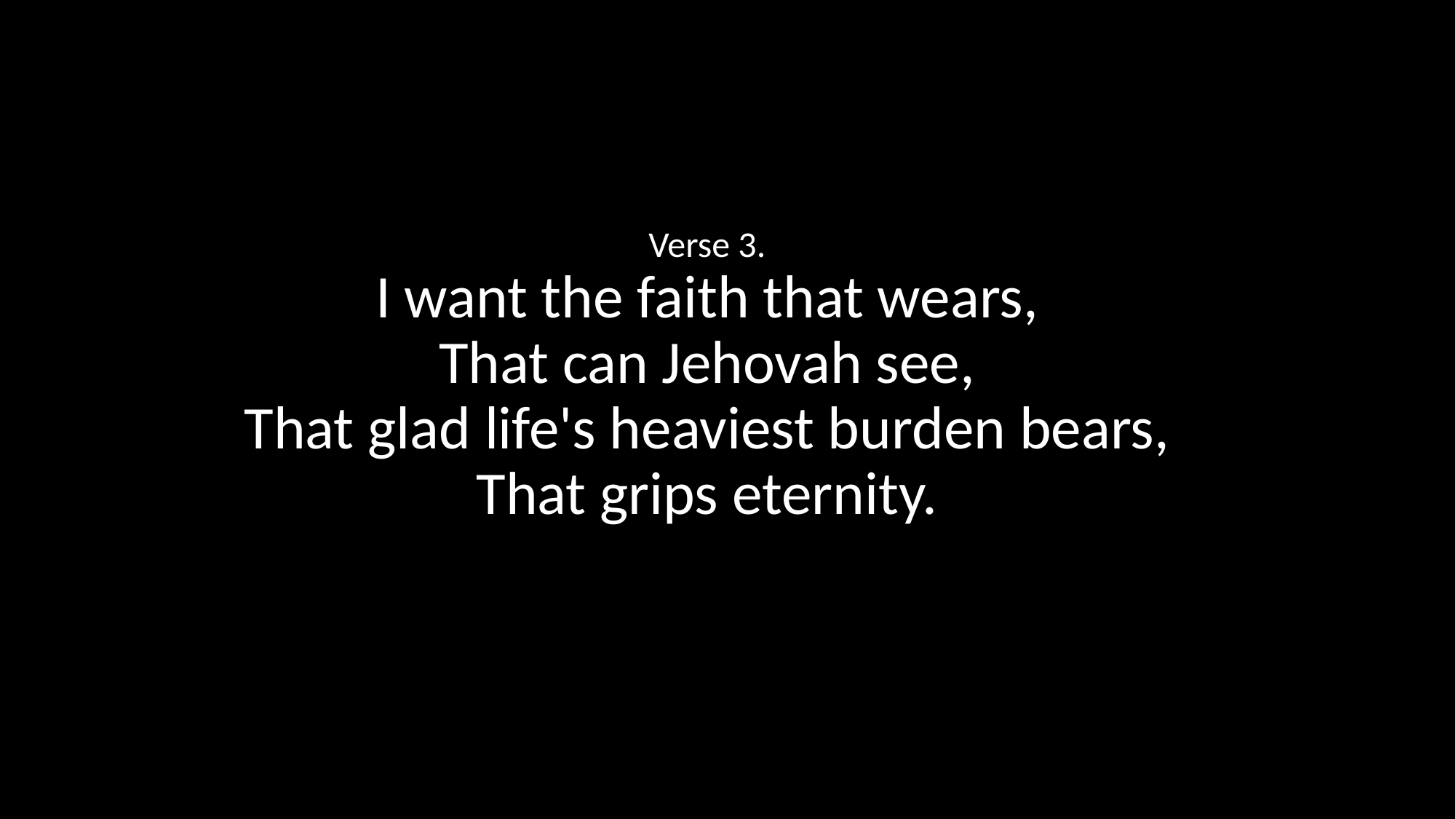

Verse 3.
I want the faith that wears,
That can Jehovah see,
That glad life's heaviest burden bears,
That grips eternity.